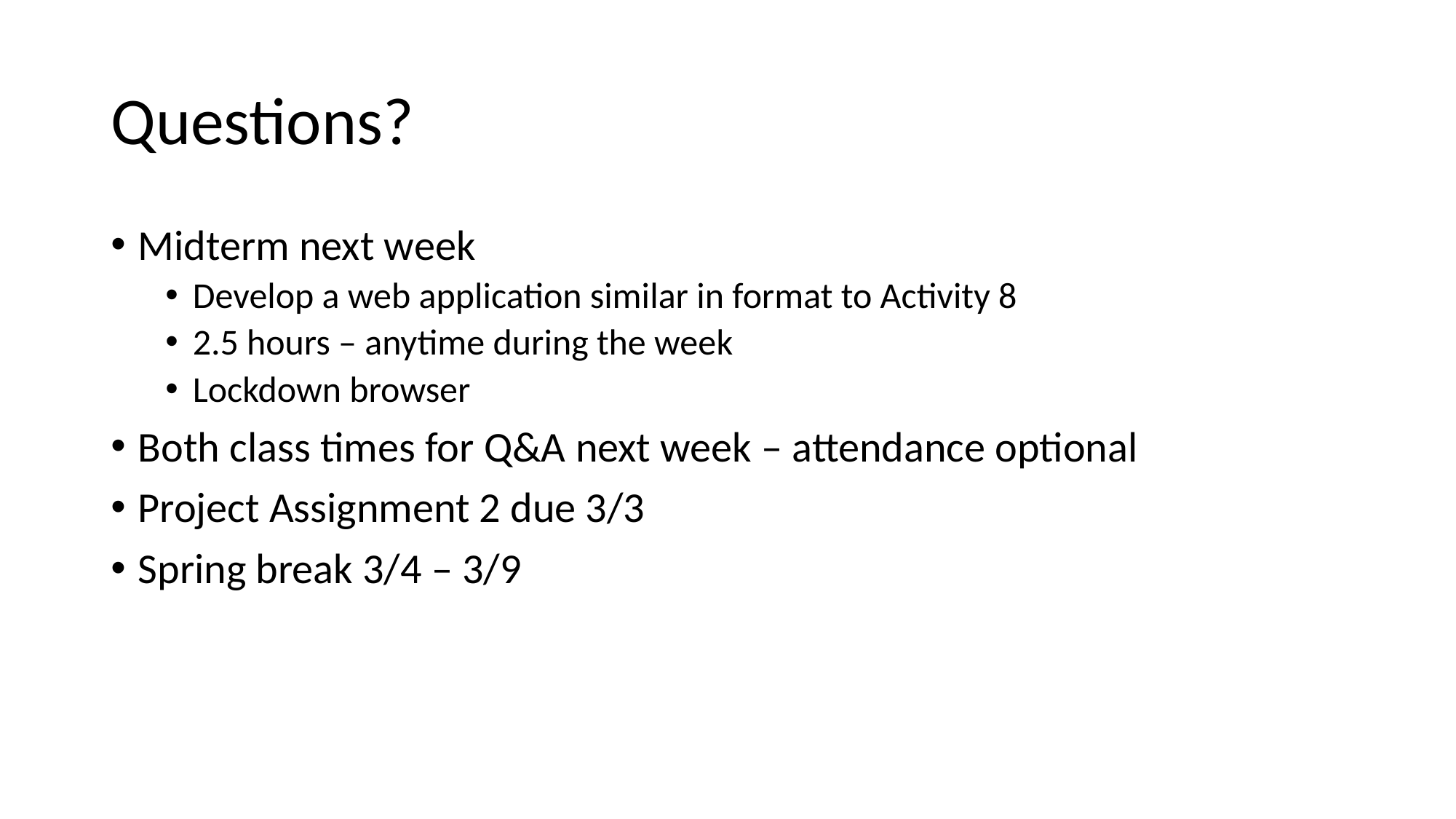

# Questions?
Midterm next week
Develop a web application similar in format to Activity 8
2.5 hours – anytime during the week
Lockdown browser
Both class times for Q&A next week – attendance optional
Project Assignment 2 due 3/3
Spring break 3/4 – 3/9